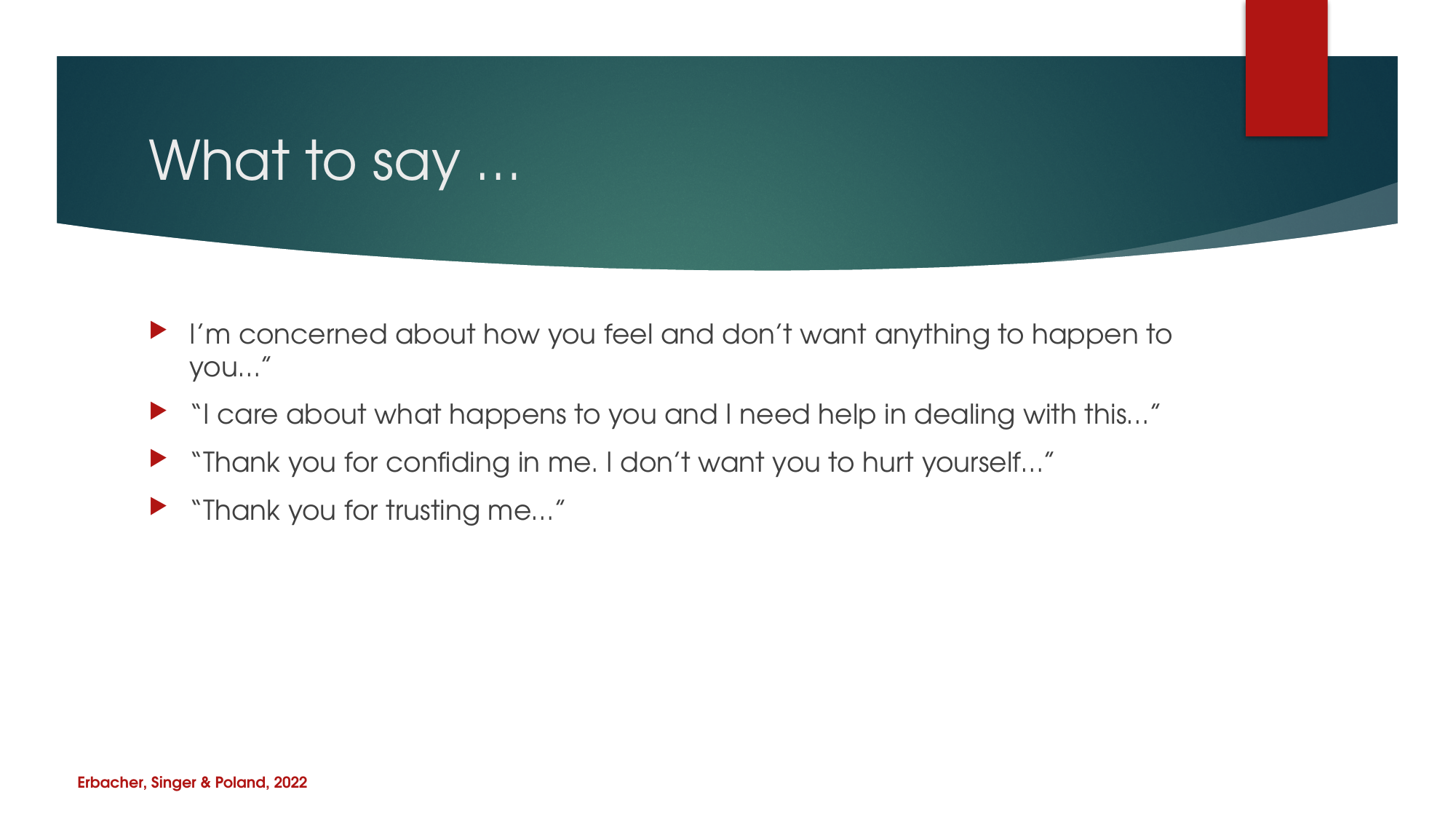

# What to say …
I’m concerned about how you feel and don’t want anything to happen to you…”
“I care about what happens to you and I need help in dealing with this…”
“Thank you for confiding in me. I don’t want you to hurt yourself…”
“Thank you for trusting me…”

Erbacher, Singer & Poland, 2022